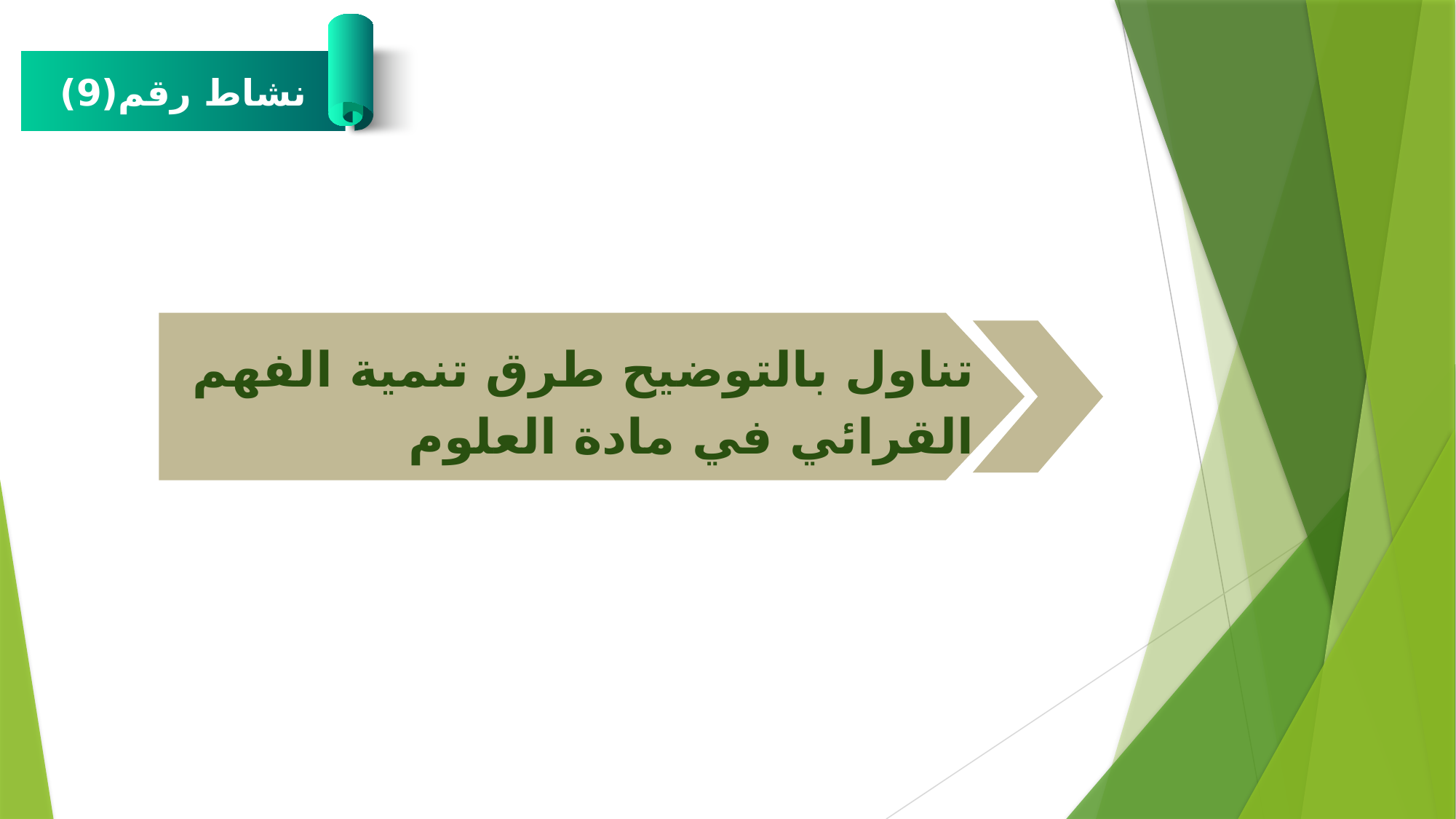

نشاط رقم(9)

تناول بالتوضيح طرق تنمية الفهم القرائي في مادة العلوم